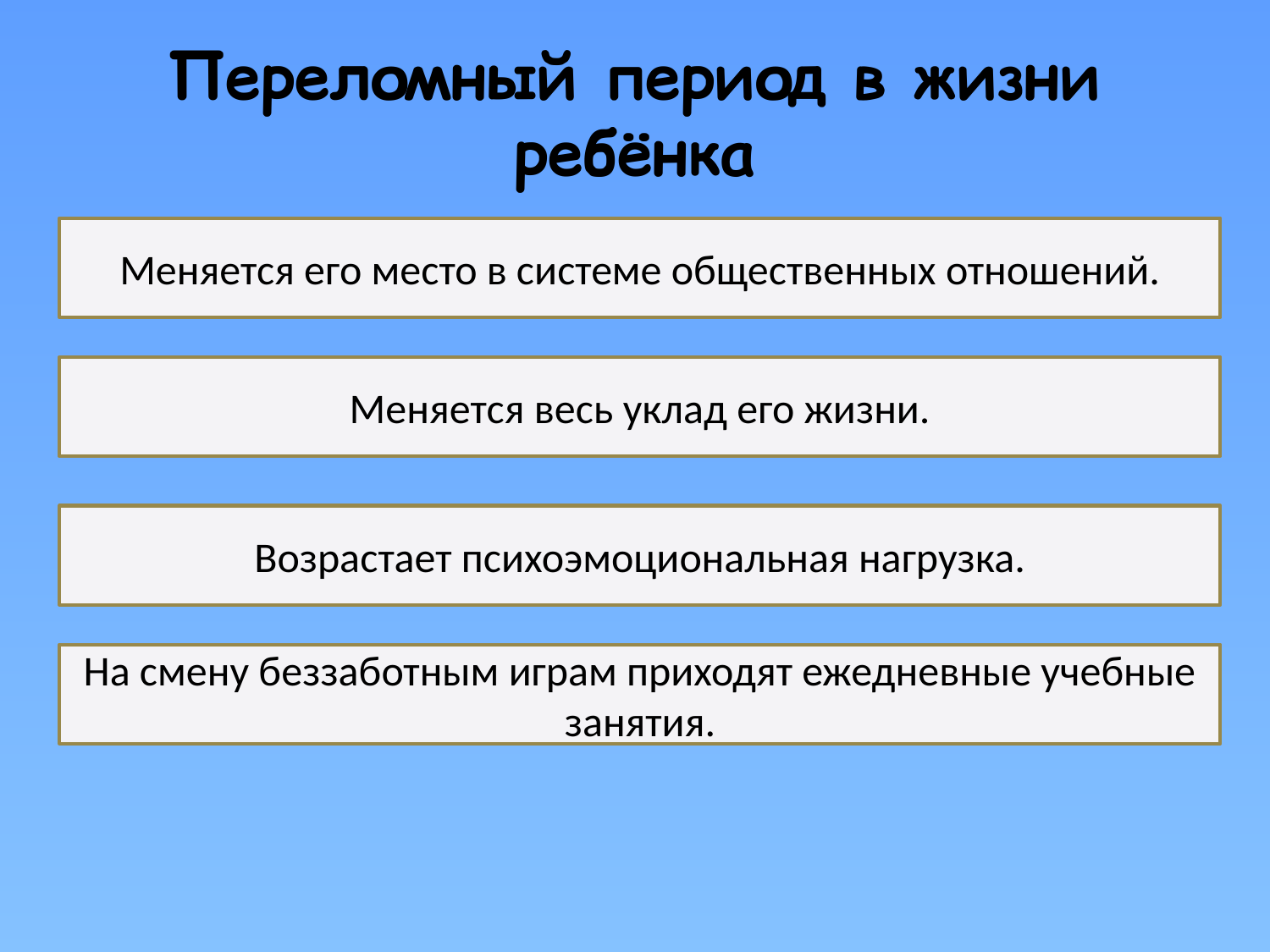

Переломный период в жизни ребёнка
Меняется его место в системе общественных отношений.
Меняется весь уклад его жизни.
Возрастает психоэмоциональная нагрузка.
На смену беззаботным играм приходят ежедневные учебные занятия.